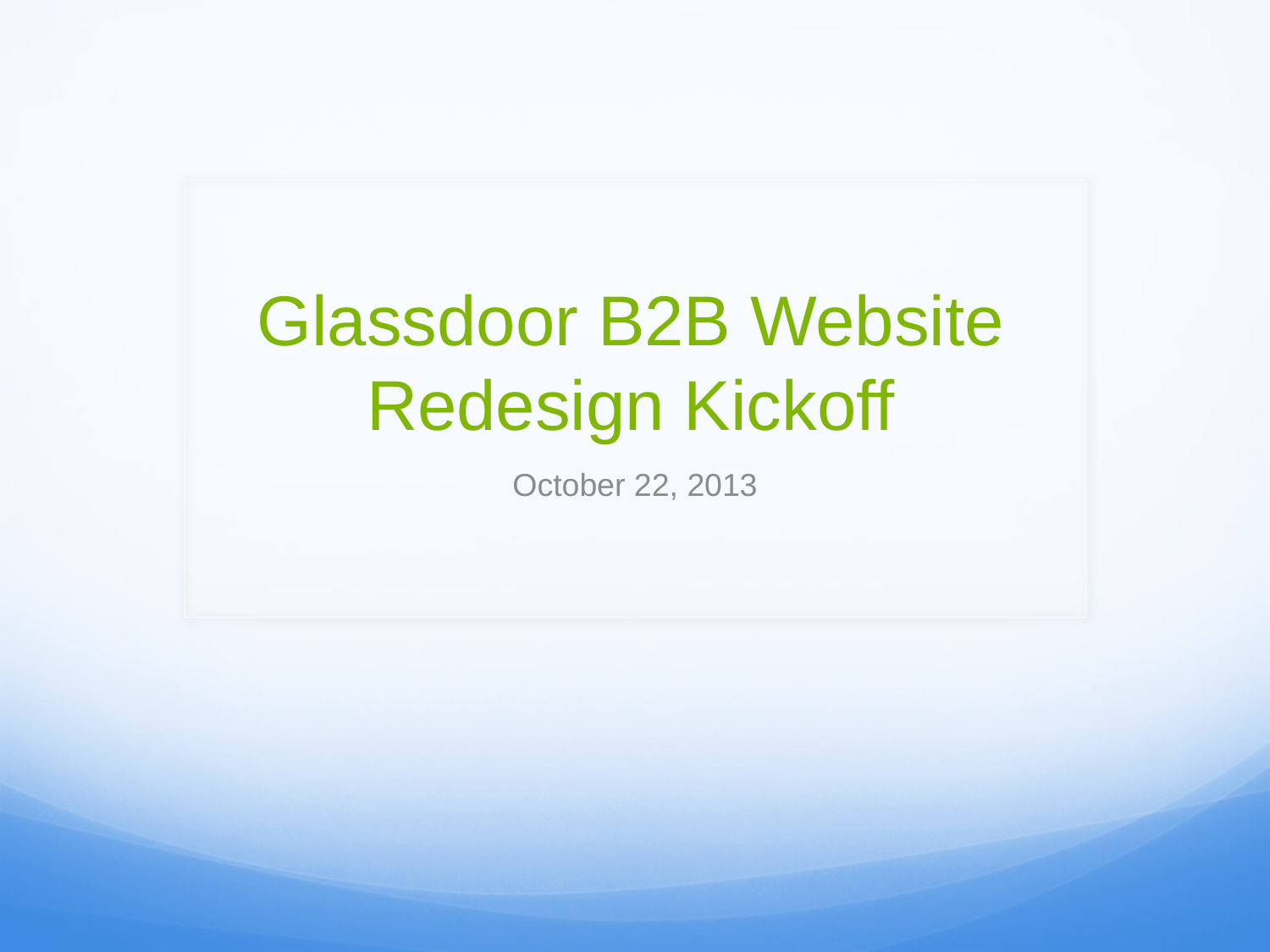

# Glassdoor B2B Website Redesign Kickoff
October 22, 2013